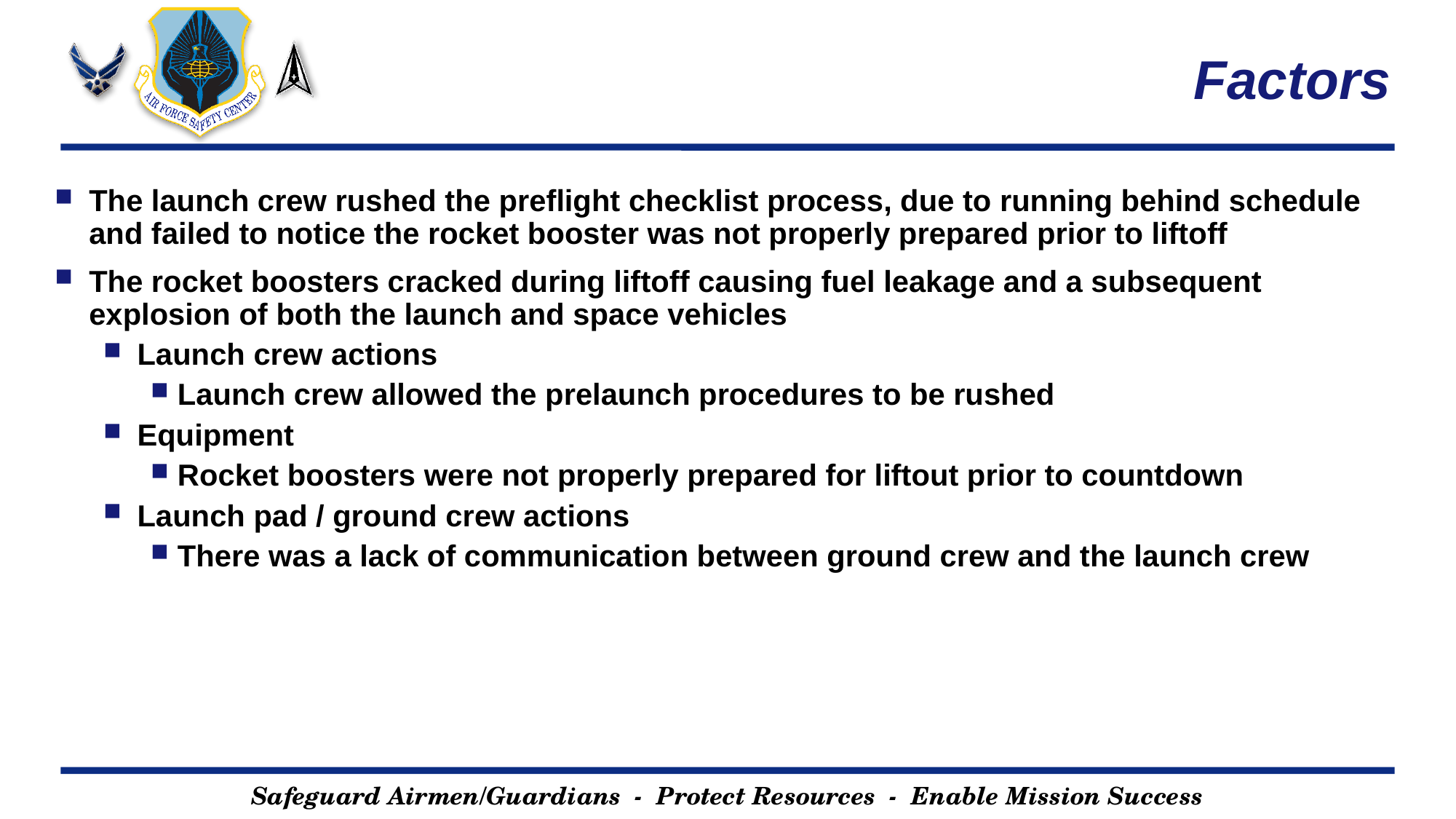

# Factors
The launch crew rushed the preflight checklist process, due to running behind schedule and failed to notice the rocket booster was not properly prepared prior to liftoff
The rocket boosters cracked during liftoff causing fuel leakage and a subsequent explosion of both the launch and space vehicles
Launch crew actions
Launch crew allowed the prelaunch procedures to be rushed
Equipment
Rocket boosters were not properly prepared for liftout prior to countdown
Launch pad / ground crew actions
There was a lack of communication between ground crew and the launch crew